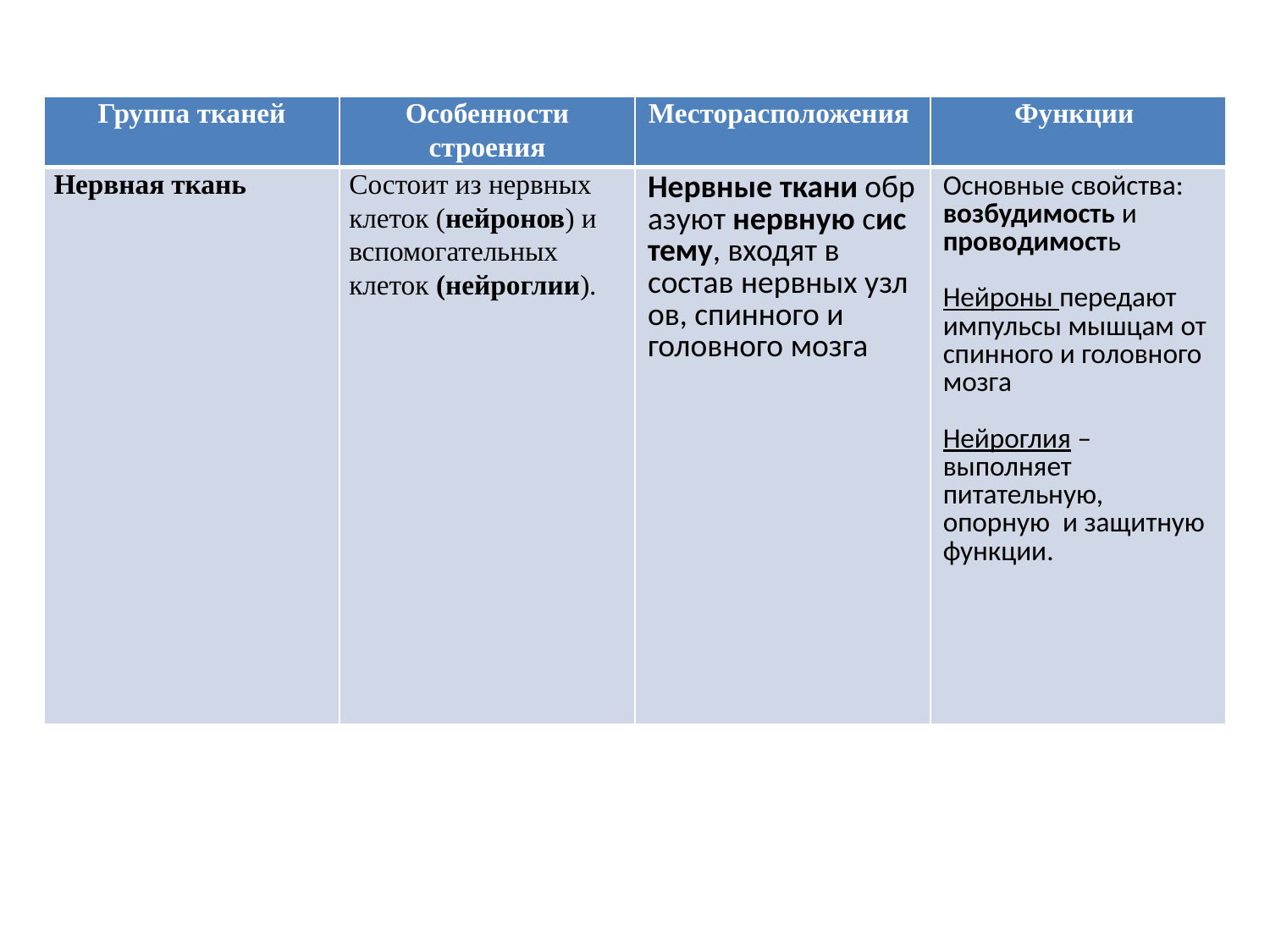

#
| Группа тканей | Особенности строения | Месторасположения | Функции |
| --- | --- | --- | --- |
| Нервная ткань | Состоит из нервных клеток (нейронов) и вспомогательных клеток (нейроглии). | Нервные ткани образуют нервную систему, входят в состав нервных узлов, спинного и головного мозга | Основные свойства: возбудимость и проводимость Нейроны передают импульсы мышцам от спинного и головного мозга Нейроглия – выполняет питательную, опорную и защитную функции. |